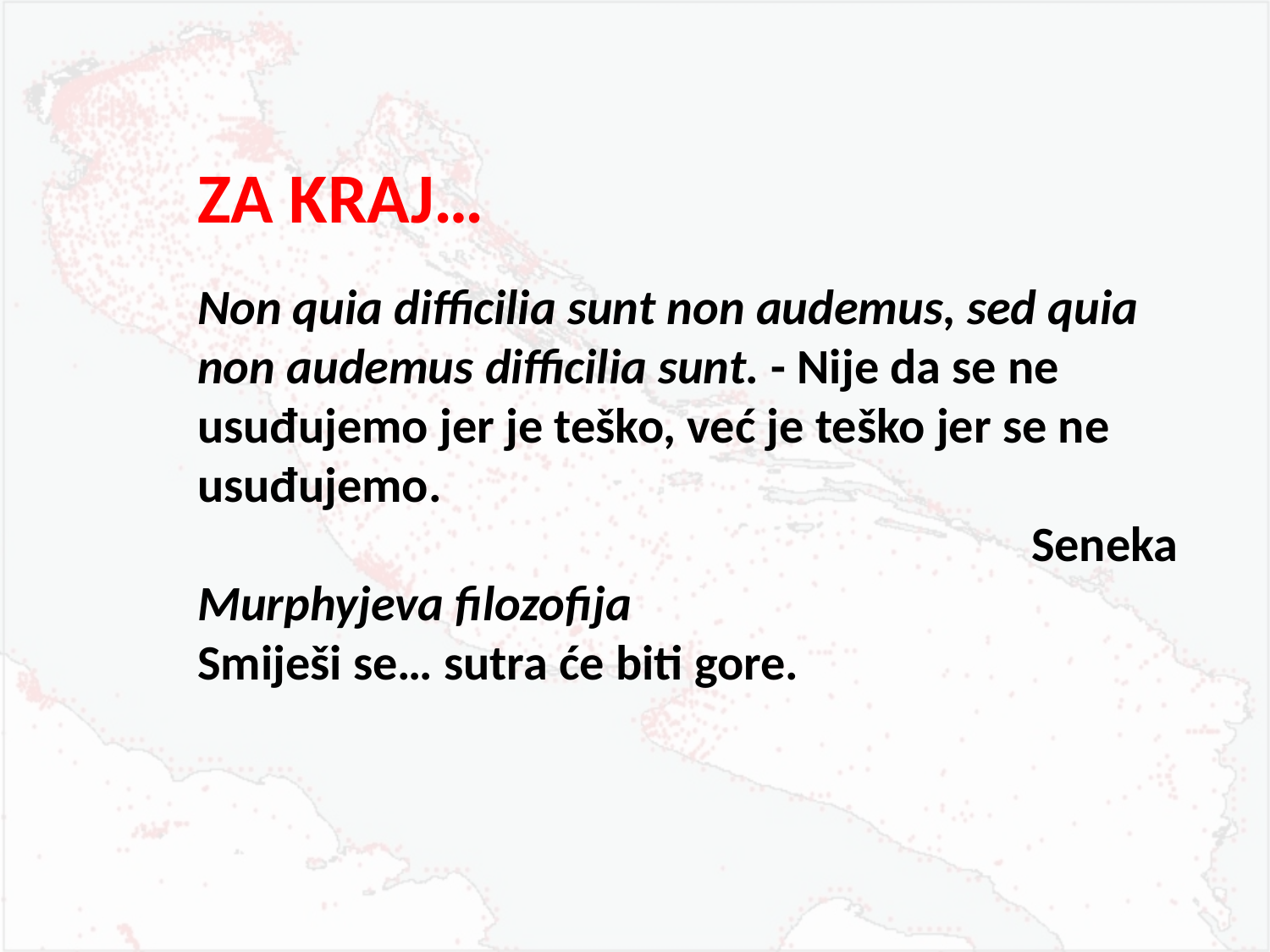

ZA KRAJ…

Non quia difficilia sunt non audemus, sed quia non audemus difficilia sunt. - Nije da se ne usuđujemo jer je teško, već je teško jer se ne usuđujemo.
Seneka
Murphyjeva filozofija
Smiješi se… sutra će biti gore.